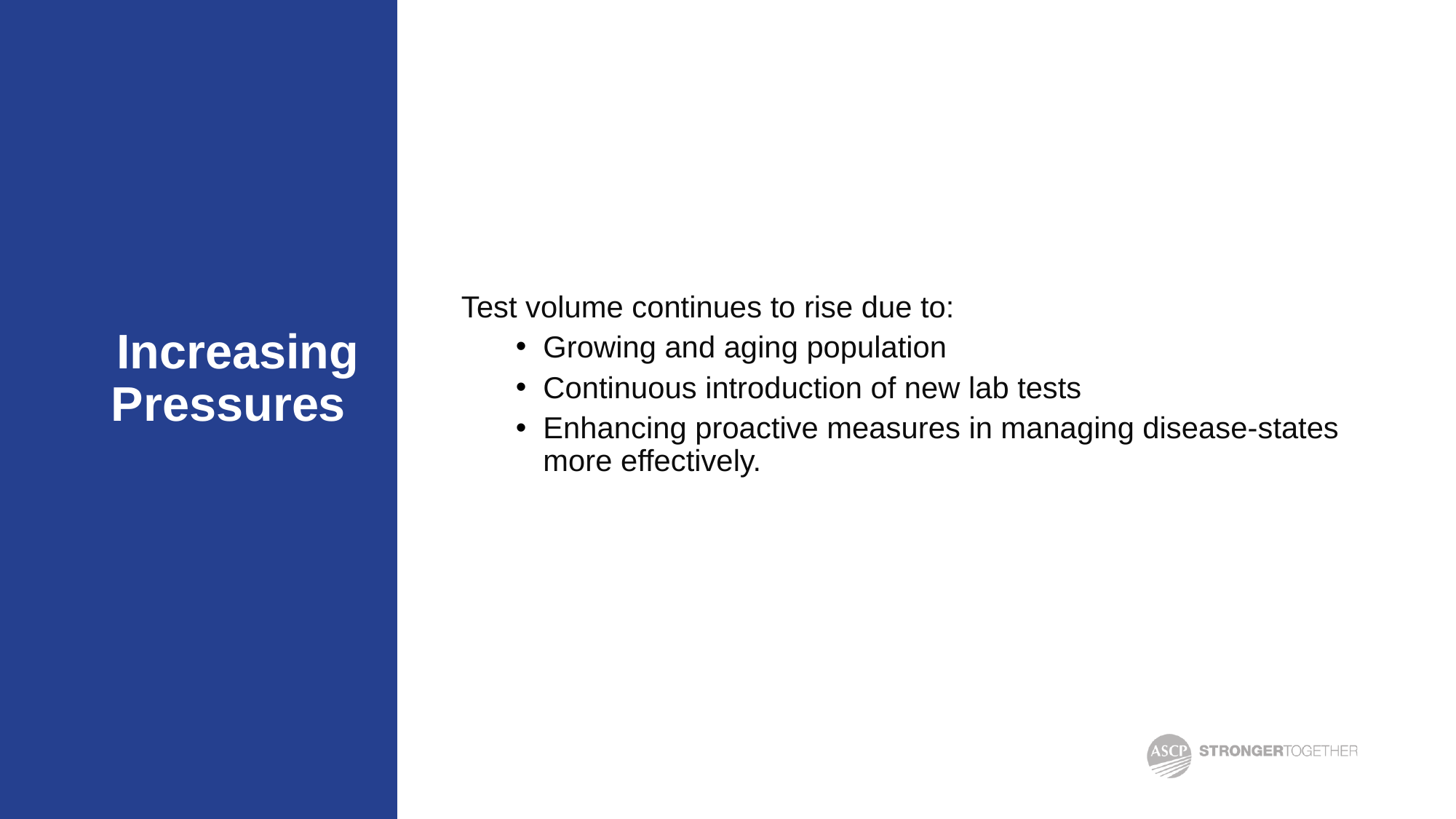

Test volume continues to rise due to:
Growing and aging population
Continuous introduction of new lab tests
Enhancing proactive measures in managing disease-states more effectively.

# Increasing Pressures